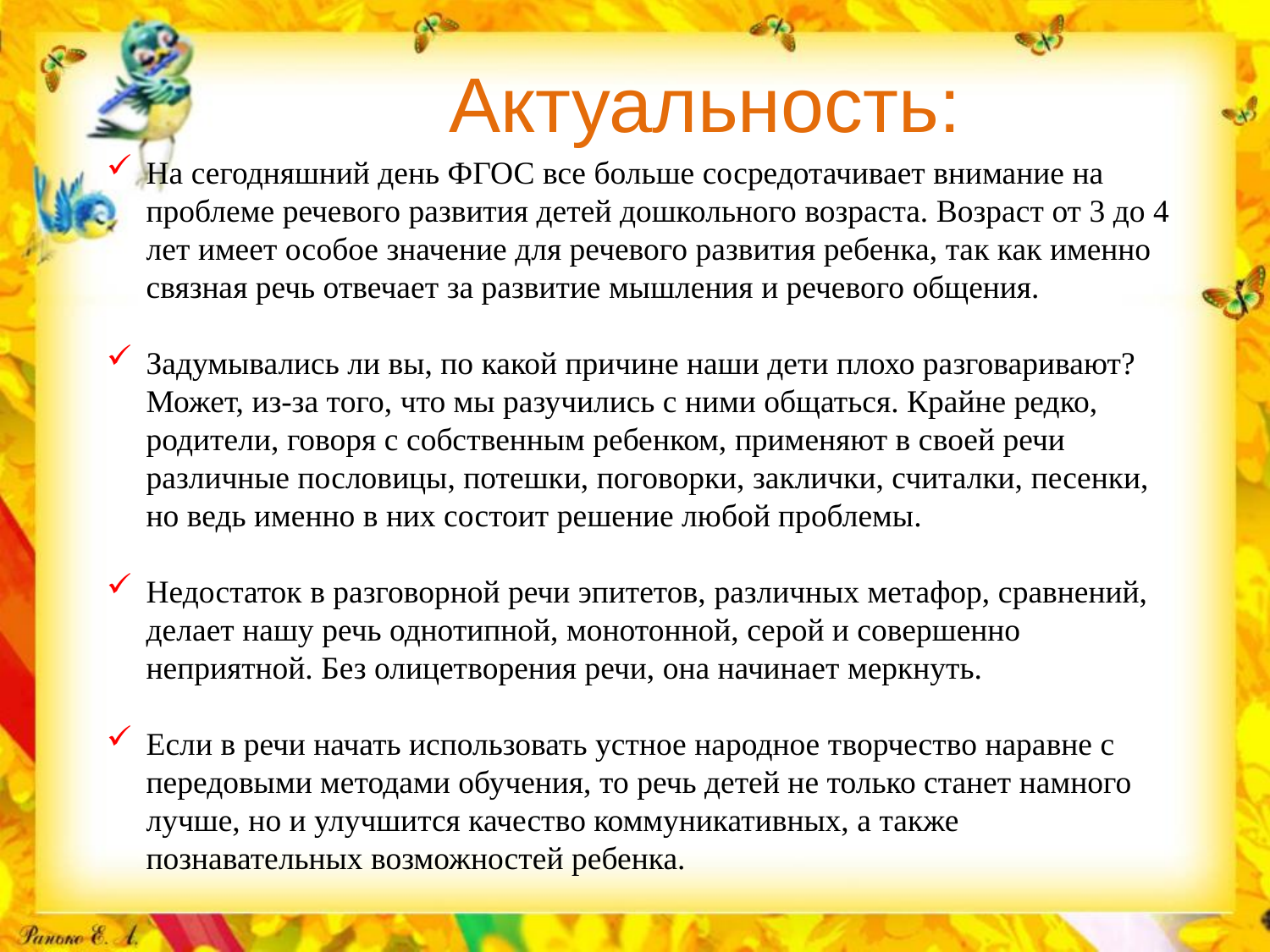

# Актуальность:
На сегодняшний день ФГОС все больше сосредотачивает внимание на проблеме речевого развития детей дошкольного возраста. Возраст от 3 до 4 лет имеет особое значение для речевого развития ребенка, так как именно связная речь отвечает за развитие мышления и речевого общения.

Задумывались ли вы, по какой причине наши дети плохо разговаривают? Может, из-за того, что мы разучились с ними общаться. Крайне редко, родители, говоря с собственным ребенком, применяют в своей речи различные пословицы, потешки, поговорки, заклички, считалки, песенки, но ведь именно в них состоит решение любой проблемы.

Недостаток в разговорной речи эпитетов, различных метафор, сравнений, делает нашу речь однотипной, монотонной, серой и совершенно неприятной. Без олицетворения речи, она начинает меркнуть.

Если в речи начать использовать устное народное творчество наравне с передовыми методами обучения, то речь детей не только станет намного лучше, но и улучшится качество коммуникативных, а также познавательных возможностей ребенка.